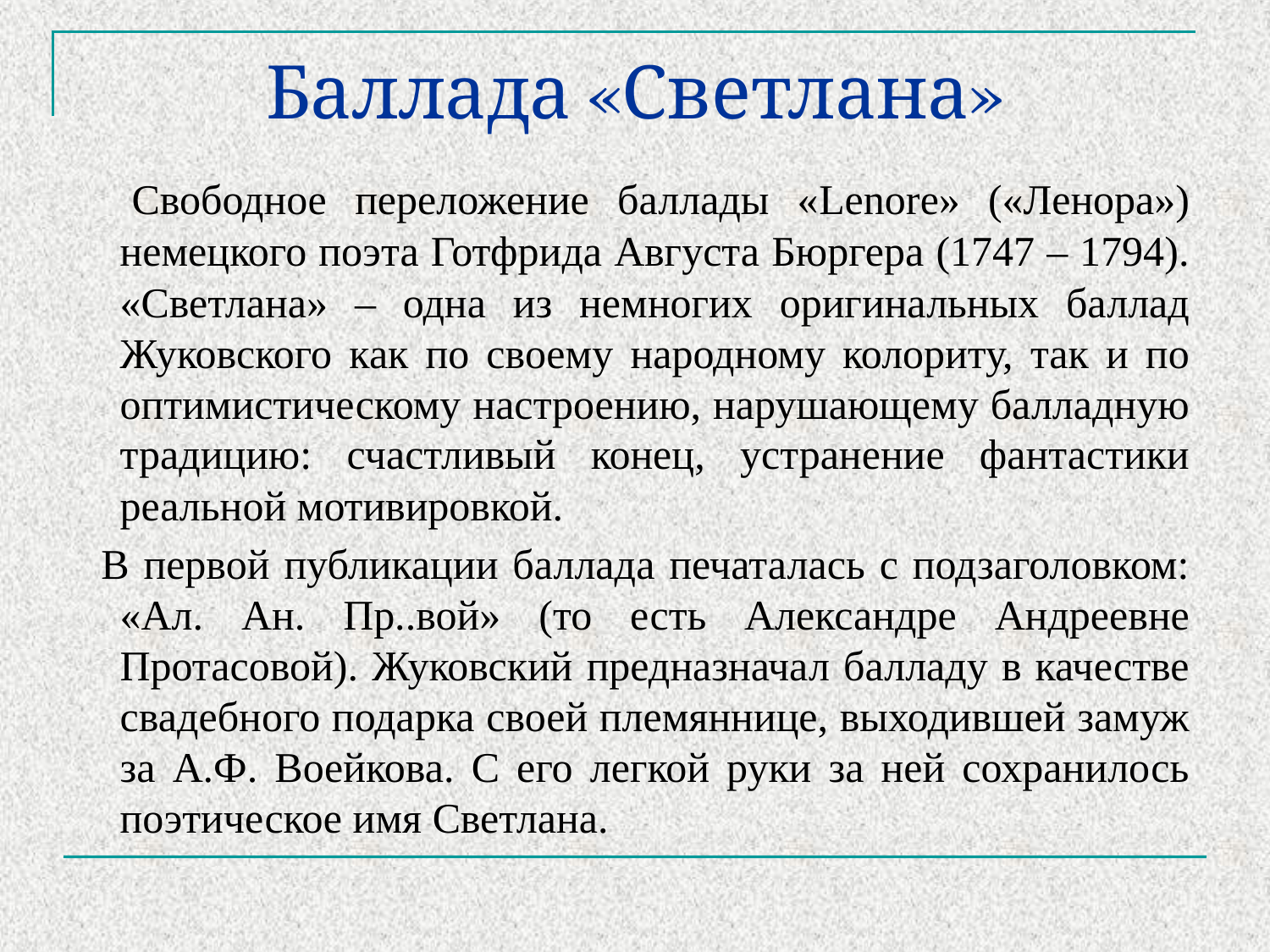

# Баллада «Светлана»
  Свободное переложение баллады «Lenore» («Ленора») немецкого поэта Готфрида Августа Бюргера (1747 – 1794). «Светлана» – одна из немногих оригинальных баллад Жуковского как по своему народному колориту, так и по оптимистическому настроению, нарушающему балладную традицию: счастливый конец, устранение фантастики реальной мотивировкой.
  В первой публикации баллада печаталась с подзаголовком: «Ал. Ан. Пр..вой» (то есть Александре Андреевне Протасовой). Жуковский предназначал балладу в качестве свадебного подарка своей племяннице, выходившей замуж за А.Ф. Воейкова. С его легкой руки за ней сохранилось поэтическое имя Светлана.